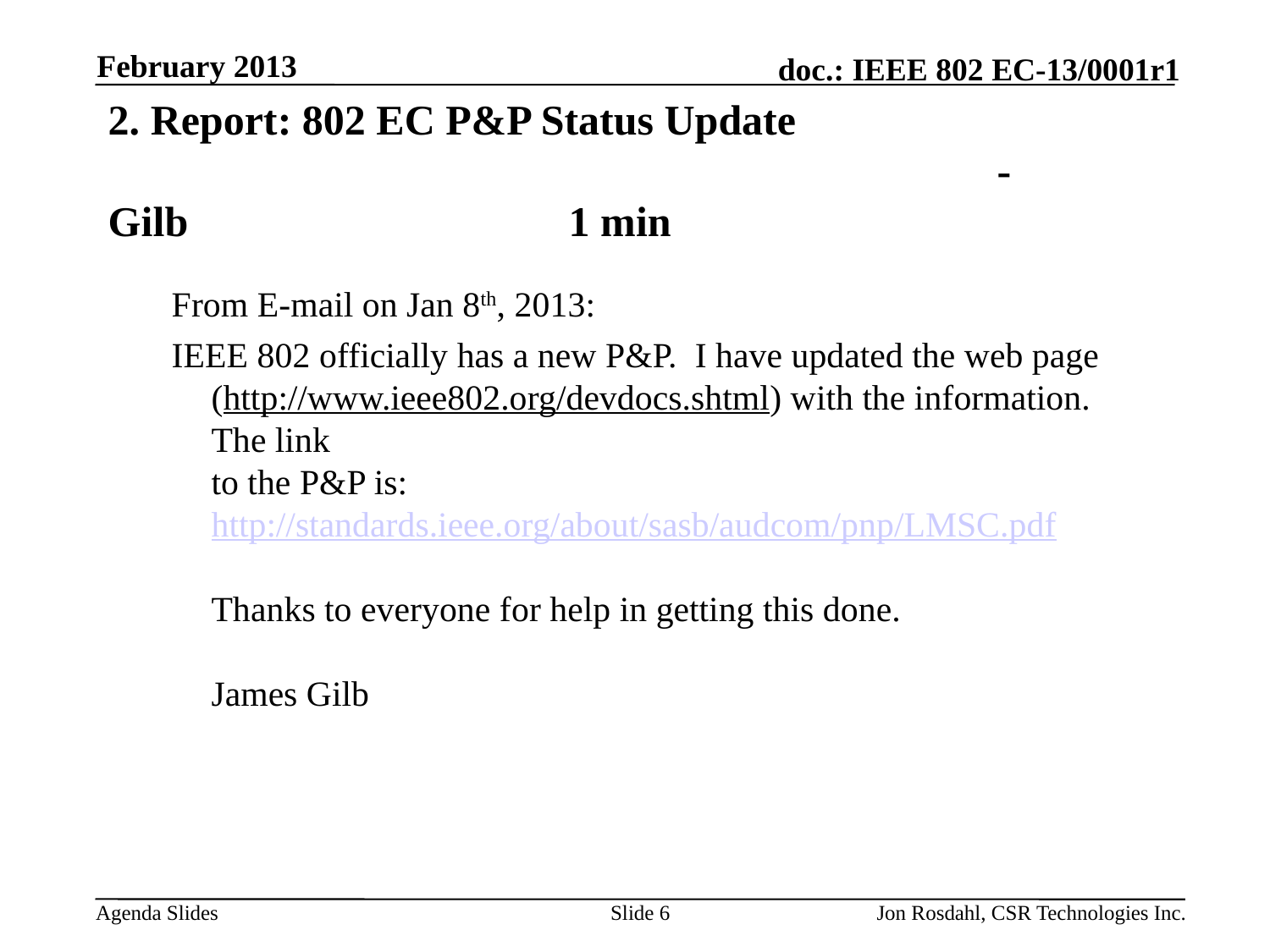

February 2013
# 2. Report: 802 EC P&P Status Update                           - Gilb                                    1 min
From E-mail on Jan 8th, 2013:
IEEE 802 officially has a new P&P.  I have updated the web page
(http://www.ieee802.org/devdocs.shtml) with the information.  The link
to the P&P is:
http://standards.ieee.org/about/sasb/audcom/pnp/LMSC.pdf
Thanks to everyone for help in getting this done.
James Gilb
Slide 6
Jon Rosdahl, CSR Technologies Inc.